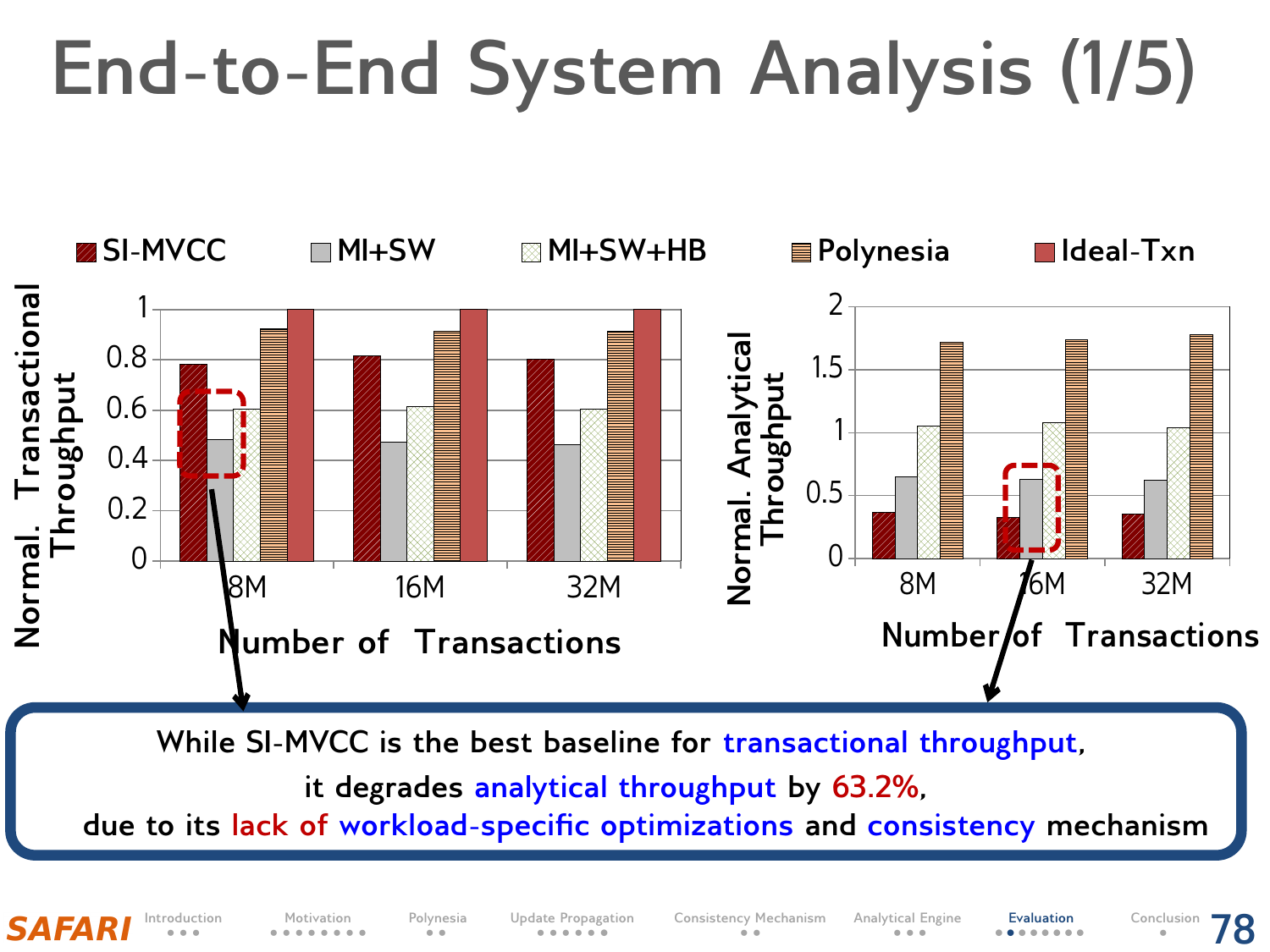

# End-to-End System Analysis (1/5)

### Chart

| Category | SI-MVCC | MI+SW | MI+SW+HB | Polynesia | Ideal-Txn |
|---|---|---|---|---|---|
| 8M | 0.78208411034328 | 0.48246884034328 | 0.60343 | 0.92208411034328 | 1.0 |
| 16M | 0.814439580638933 | 0.473439280638933 | 0.615313 | 0.914439770638933 | 1.0 |
| 32M | 0.80203794531341 | 0.463105853414125 | 0.6045683 | 0.913105513414125 | 1.0 |

### Chart

| Category | SI-MVCC | MI+SW | MI+SW+HB | Polynesia |
|---|---|---|---|---|
| 8M | 0.368 | 0.65 | 1.05 | 1.72 |
| 16M | 0.323 | 0.63 | 1.08 | 1.74 |
| 32M | 0.35 | 0.62 | 1.04 | 1.78 |

While SI-MVCC is the best baseline for transactional throughput,
it degrades analytical throughput by 63.2%,
due to its lack of workload-specific optimizations and consistency mechanism

78
| Introduction | Motivation | Polynesia | Update Propagation | Consistency Mechanism | Analytical Engine | Evaluation | Conclusion |
| --- | --- | --- | --- | --- | --- | --- | --- |
| ● ● ● | ● ● ● ● ● ● ● ● | ● ● | ● ● ● ● ● ● | ● ● | ● ● ● | ● ● ● ● ● ● ● ● | ● |